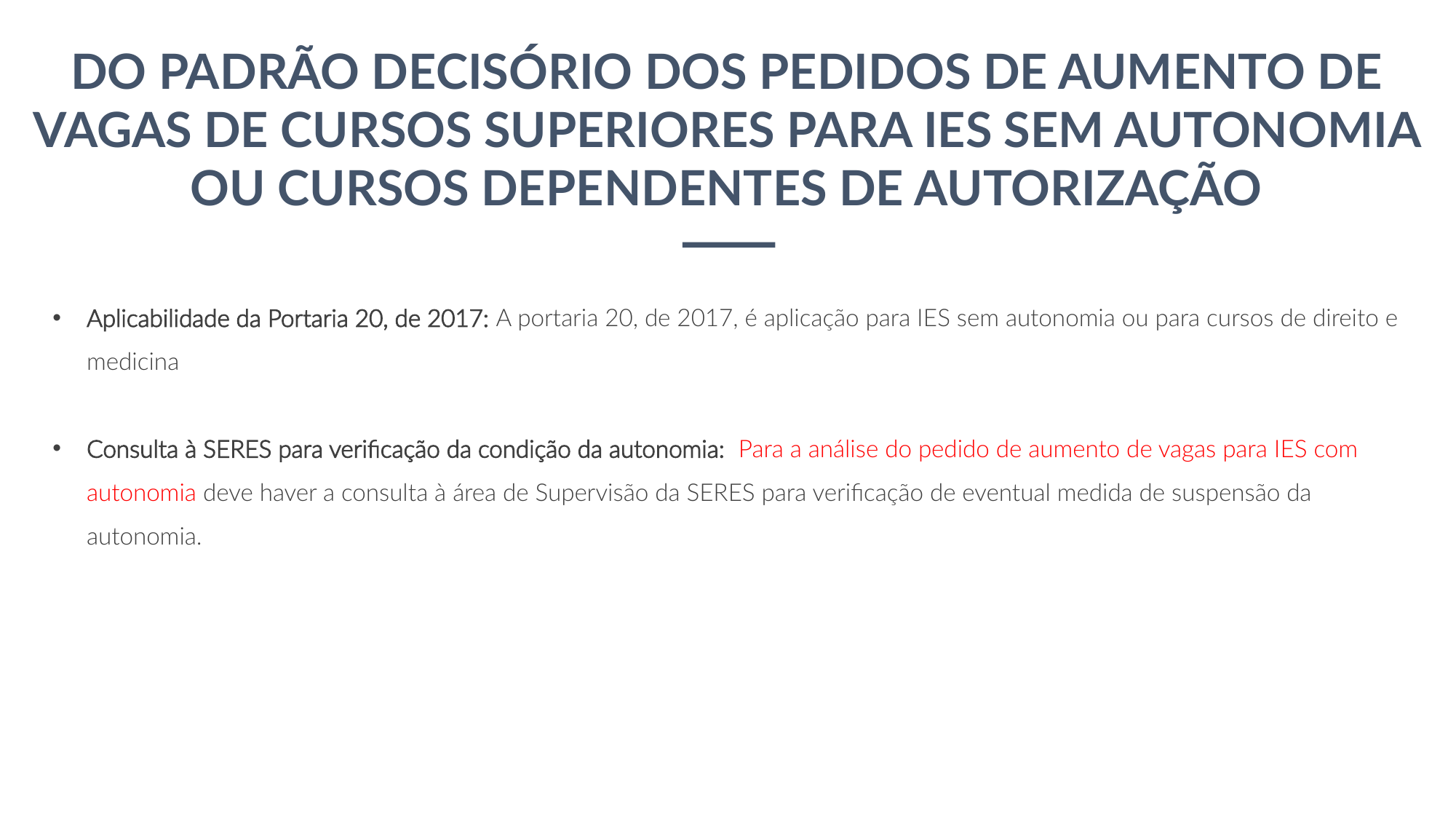

DO PADRÃO DECISÓRIO DOS PEDIDOS DE AUMENTO DE VAGAS DE CURSOS SUPERIORES PARA IES SEM AUTONOMIA OU CURSOS DEPENDENTES DE AUTORIZAÇÃO

Aplicabilidade da Portaria 20, de 2017: A portaria 20, de 2017, é aplicação para IES sem autonomia ou para cursos de direito e medicina

Consulta à SERES para verificação da condição da autonomia:  Para a análise do pedido de aumento de vagas para IES com autonomia deve haver a consulta à área de Supervisão da SERES para verificação de eventual medida de suspensão da autonomia.